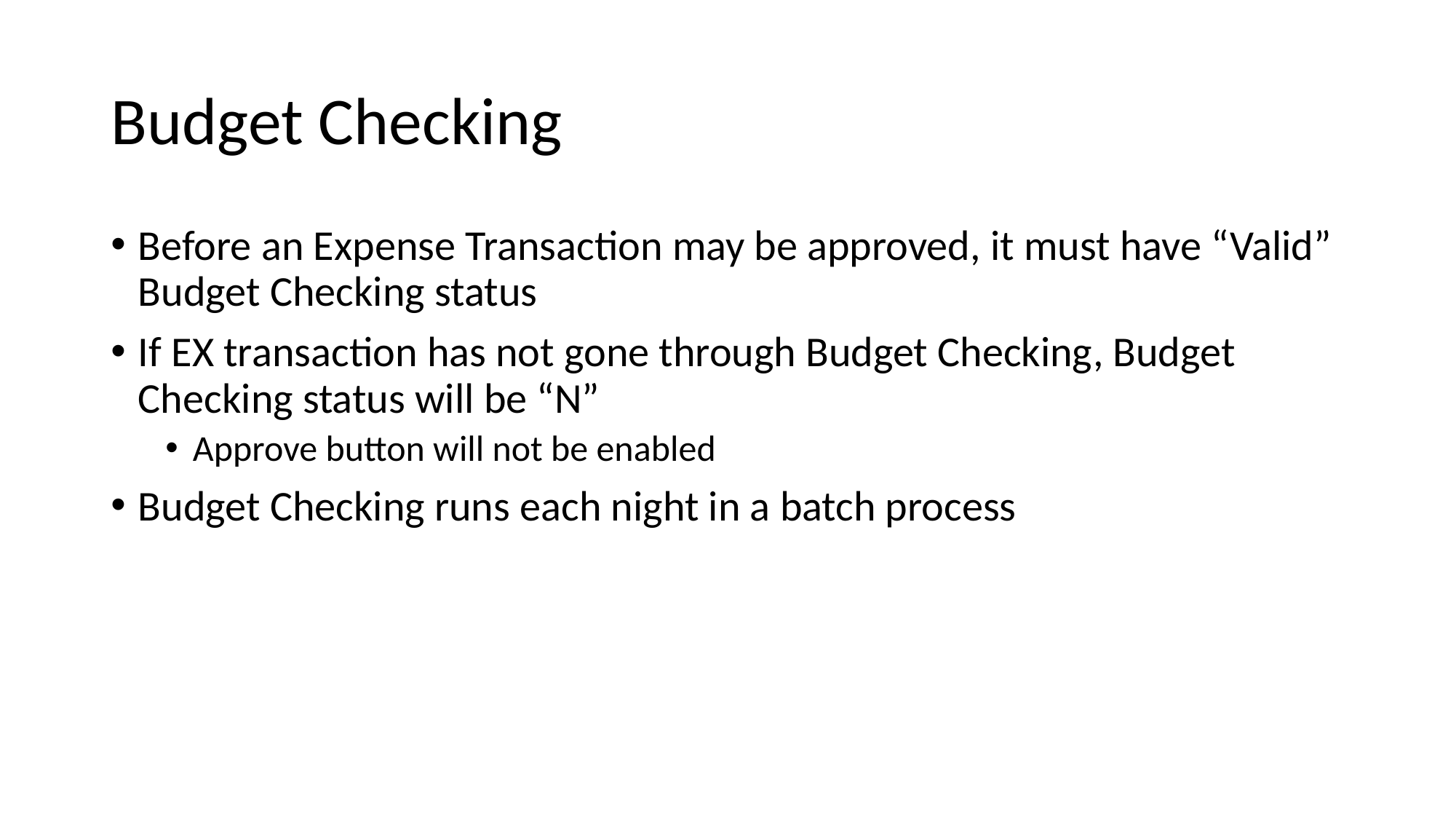

# Budget Checking
Before an Expense Transaction may be approved, it must have “Valid” Budget Checking status
If EX transaction has not gone through Budget Checking, Budget Checking status will be “N”
Approve button will not be enabled
Budget Checking runs each night in a batch process